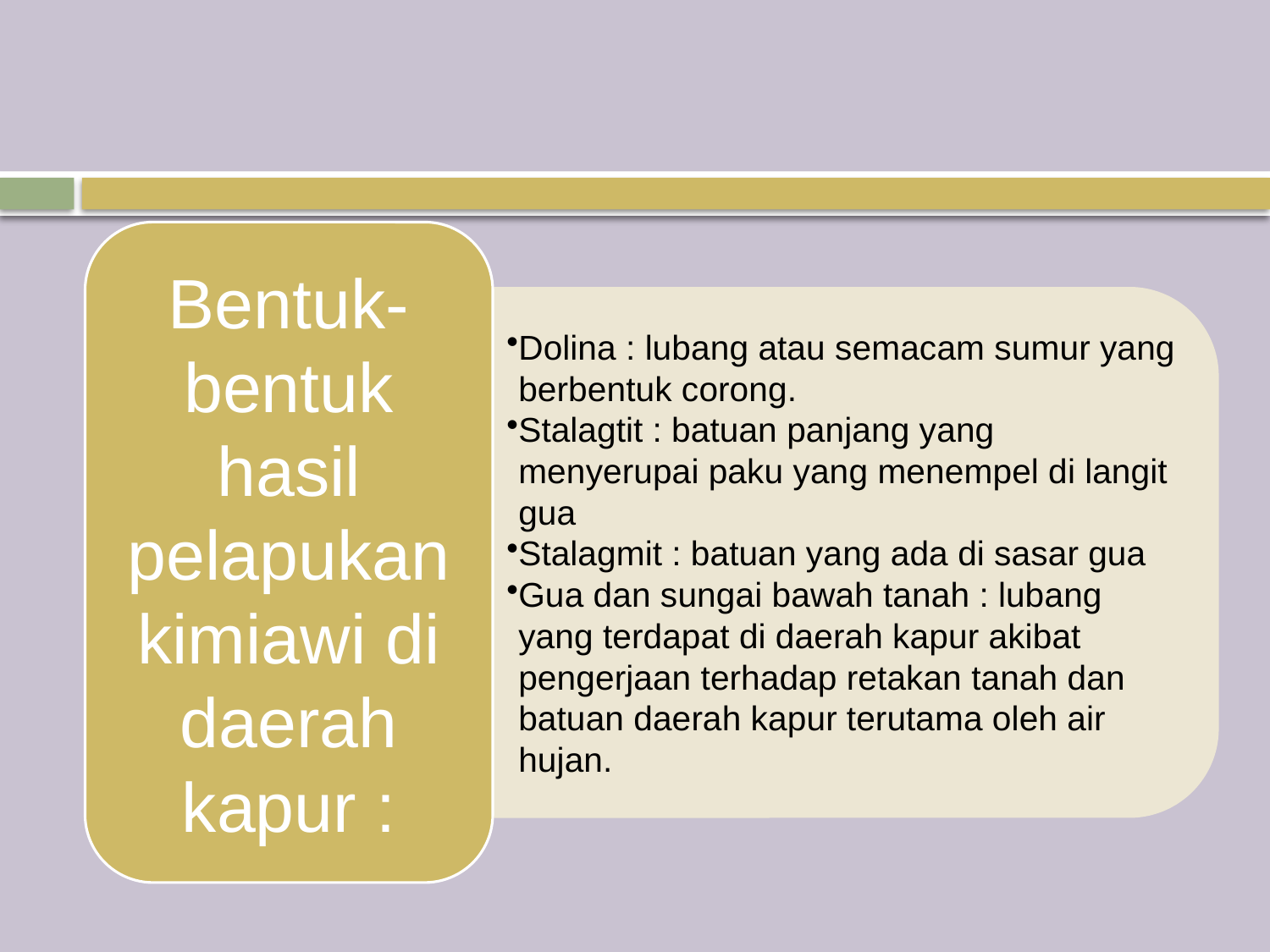

Bentuk-bentuk hasil pelapukan kimiawi di daerah kapur :
Dolina : lubang atau semacam sumur yang berbentuk corong.
Stalagtit : batuan panjang yang menyerupai paku yang menempel di langit gua
Stalagmit : batuan yang ada di sasar gua
Gua dan sungai bawah tanah : lubang yang terdapat di daerah kapur akibat pengerjaan terhadap retakan tanah dan batuan daerah kapur terutama oleh air hujan.